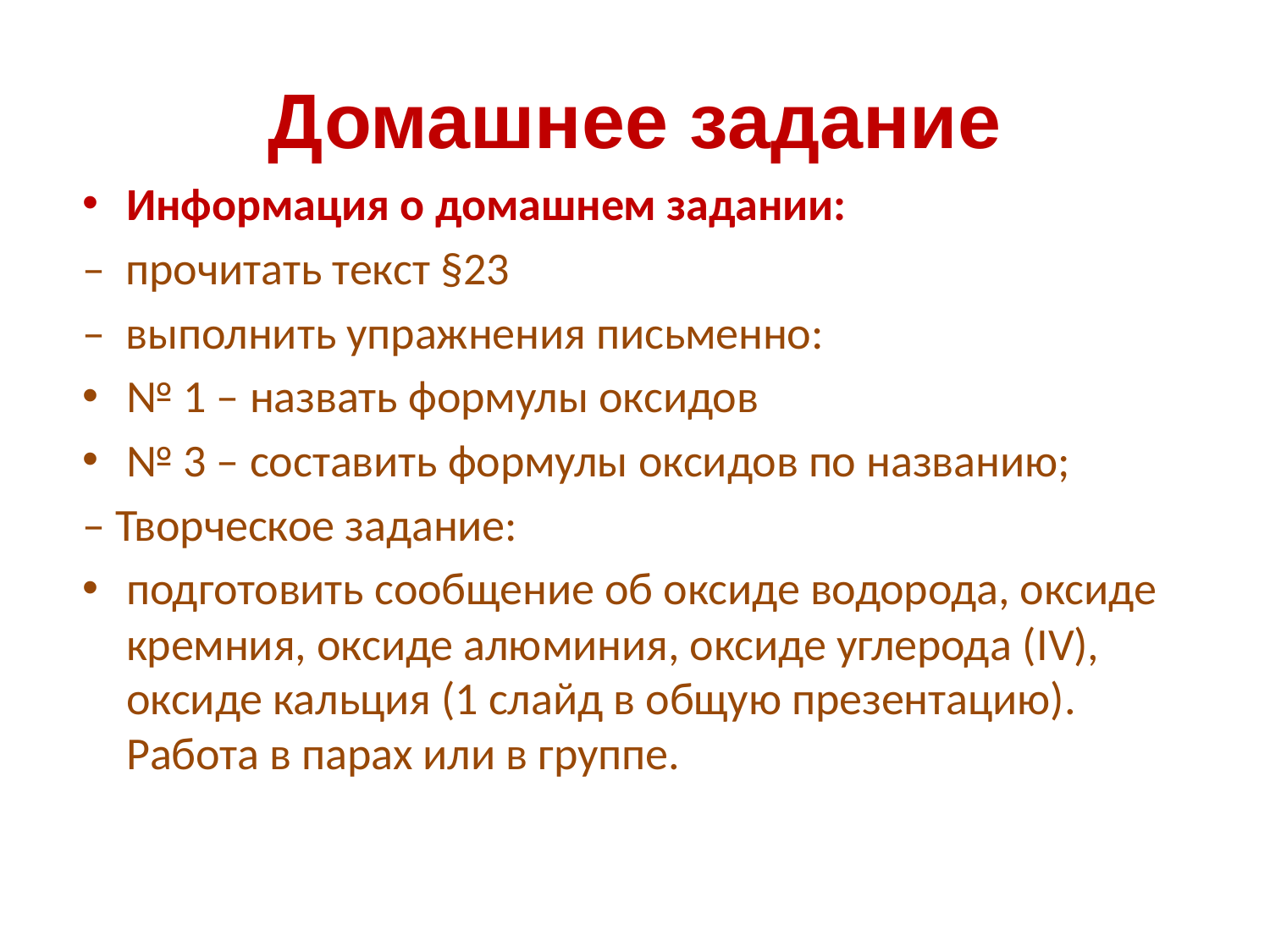

# Домашнее задание
Информация о домашнем задании:
–  прочитать текст §23
–  выполнить упражнения письменно:
№ 1 – назвать формулы оксидов
№ 3 – составить формулы оксидов по названию;
– Творческое задание:
подготовить сообщение об оксиде водорода, оксиде кремния, оксиде алюминия, оксиде углерода (IV), оксиде кальция (1 слайд в общую презентацию). Работа в парах или в группе.